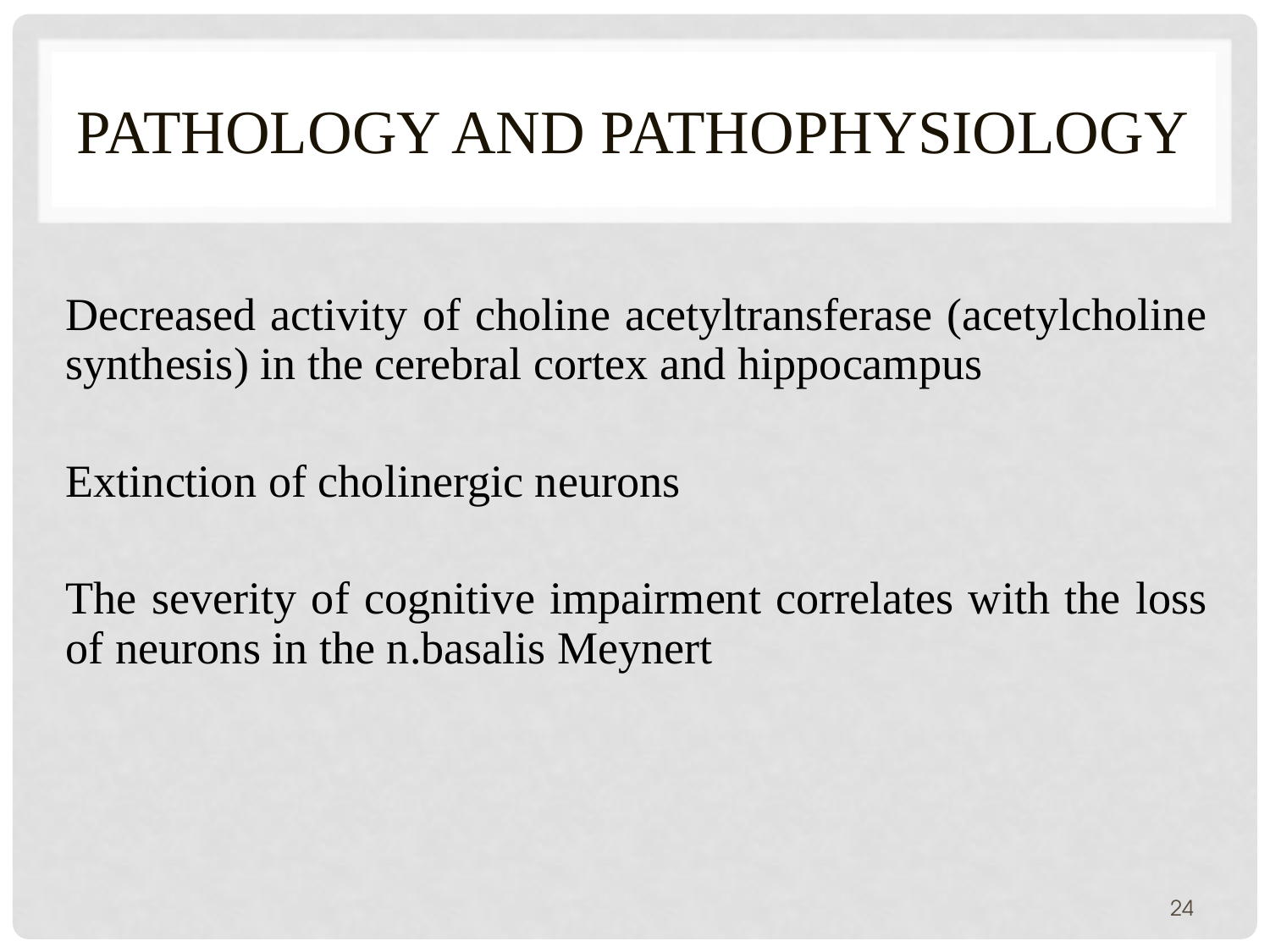

# pathology and pathophysiology
Decreased activity of choline acetyltransferase (acetylcholine synthesis) in the cerebral cortex and hippocampus

Extinction of cholinergic neurons

The severity of cognitive impairment correlates with the loss of neurons in the n.basalis Meynert
24